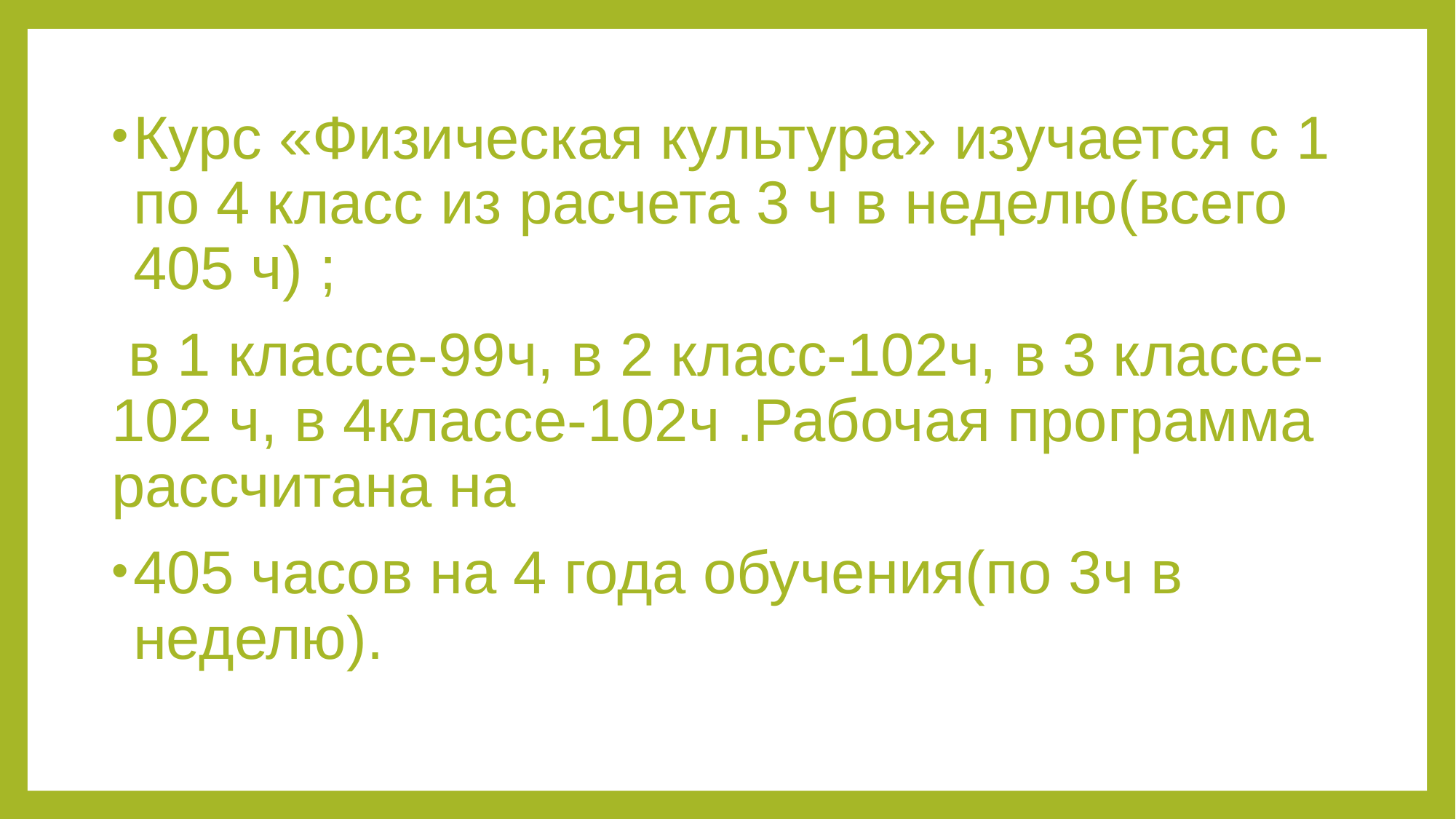

Курс «Физическая культура» изучается с 1 по 4 класс из расчета 3 ч в неделю(всего 405 ч) ;
 в 1 классе-99ч, в 2 класс-102ч, в 3 классе-102 ч, в 4классе-102ч .Рабочая программа рассчитана на
405 часов на 4 года обучения(по 3ч в неделю).